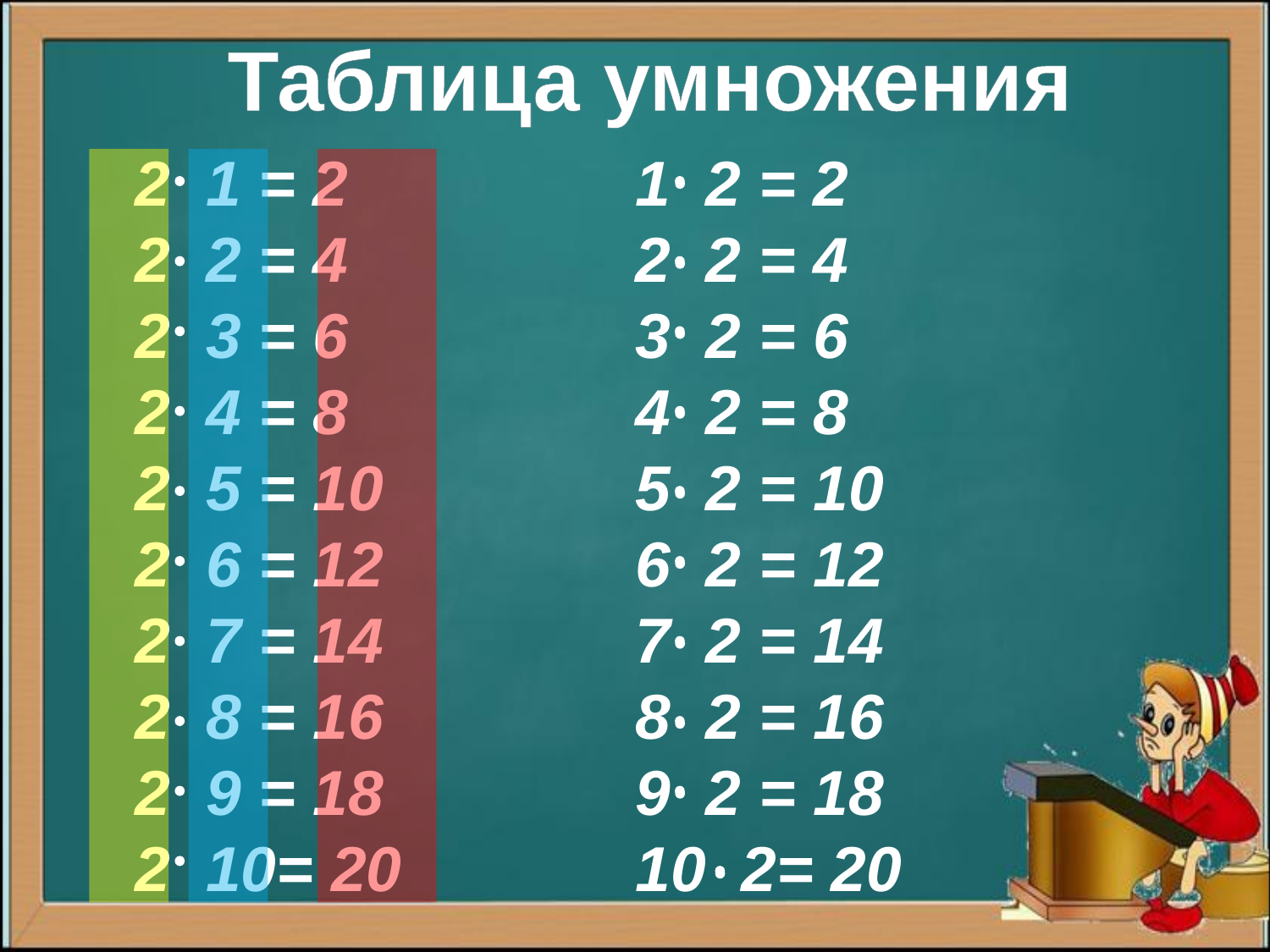

Таблица умножения
2  1 = 2
2  2 = 4
2  3 = 6
2  4 = 8
2  5 = 10
2  6 = 12
2  7 = 14
2  8 = 16
2  9 = 18
2  10= 20

1  2 = 2
2  2 = 4
3  2 = 6
4  2 = 8
5  2 = 10
6  2 = 12
7  2 = 14
8  2 = 16
9  2 = 18
10  2= 20